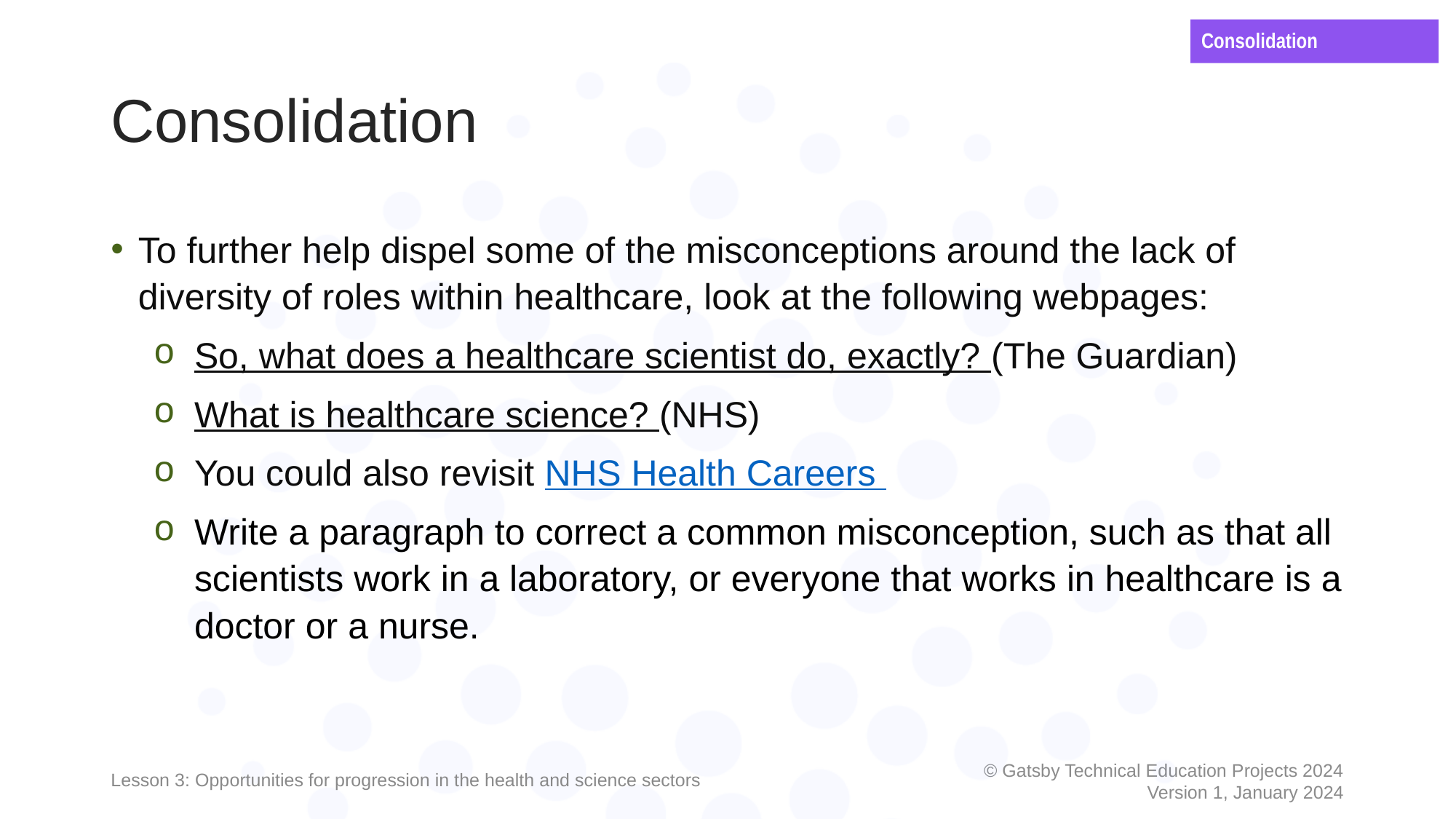

Consolidation
# Consolidation
To further help dispel some of the misconceptions around the lack of diversity of roles within healthcare, look at the following webpages:
So, what does a healthcare scientist do, exactly? (The Guardian)
What is healthcare science? (NHS)
You could also revisit NHS Health Careers
Write a paragraph to correct a common misconception, such as that all scientists work in a laboratory, or everyone that works in healthcare is a doctor or a nurse.
Lesson 3: Opportunities for progression in the health and science sectors